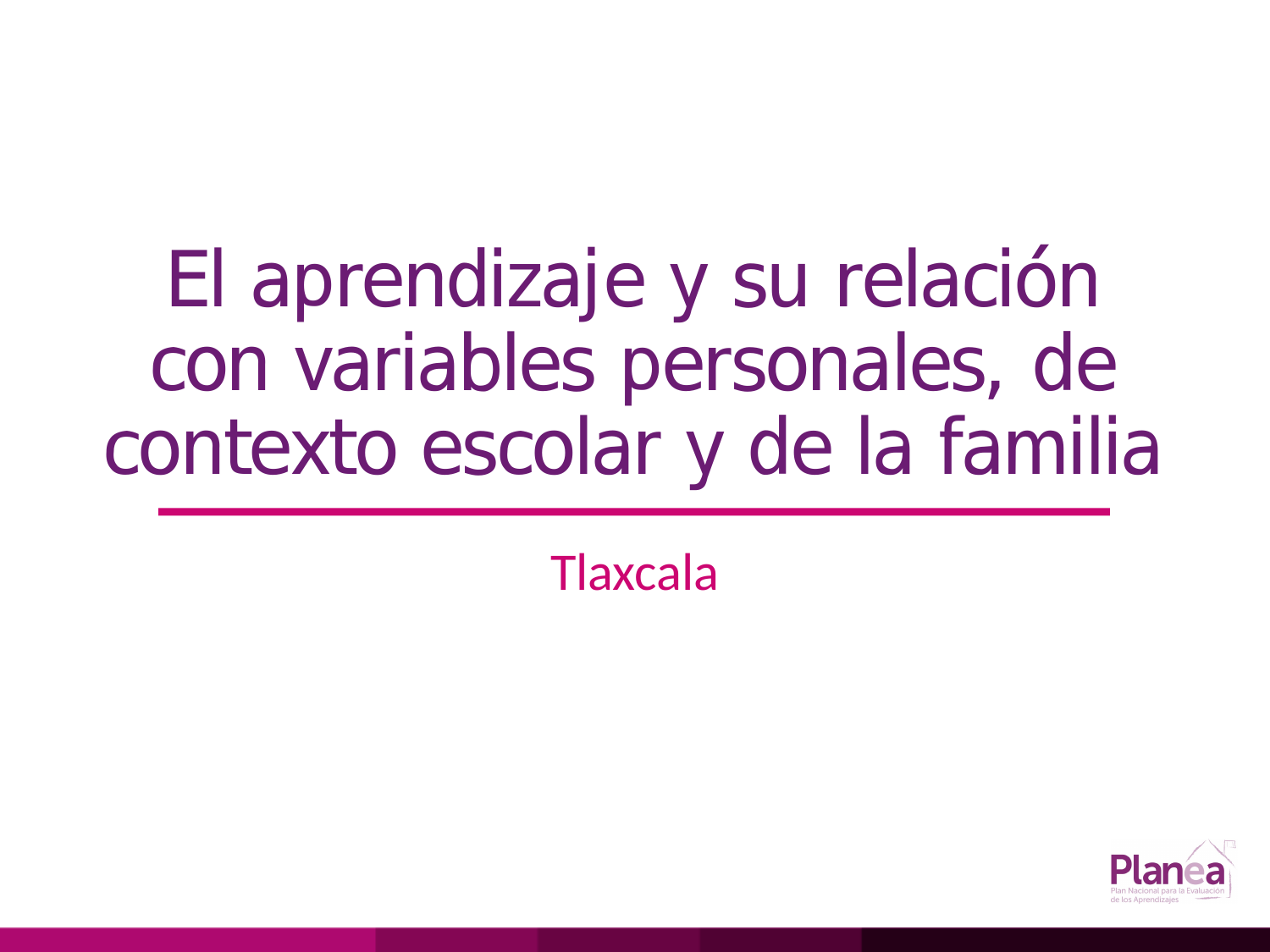

# El aprendizaje y su relación con variables personales, de contexto escolar y de la familia

Tlaxcala